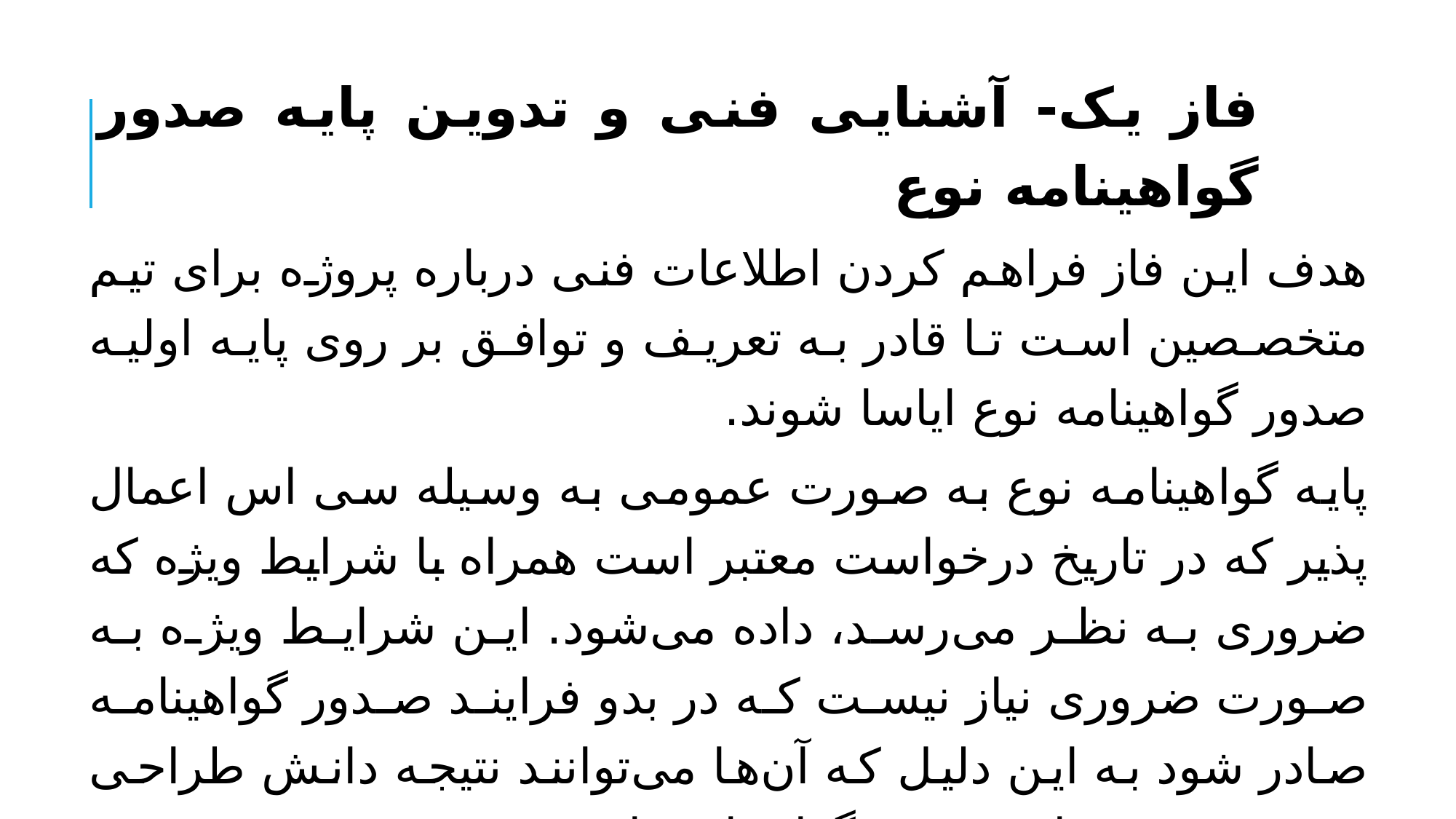

فاز یک- آشنایی فنی و تدوین پایه صدور گواهینامه نوع
هدف این فاز فراهم کردن اطلاعات فنی درباره پروژه برای تیم متخصصین است تا قادر به تعریف و توافق بر روی پایه اولیه صدور گواهینامه نوع ایاسا شوند.
پایه گواهینامه نوع به صورت عمومی به وسیله سی اس اعمال پذیر که در تاریخ درخواست معتبر است همراه با شرایط ویژه که ضروری به نظر می‌رسد، داده می‌شود. این شرایط ویژه به صورت ضروری نیاز نیست که در بدو فرایند صدور گواهینامه صادر شود به این دلیل که آن‌ها می‌توانند نتیجه دانش طراحی بهتر در حین فرایند صدور گواهینامه باشد.